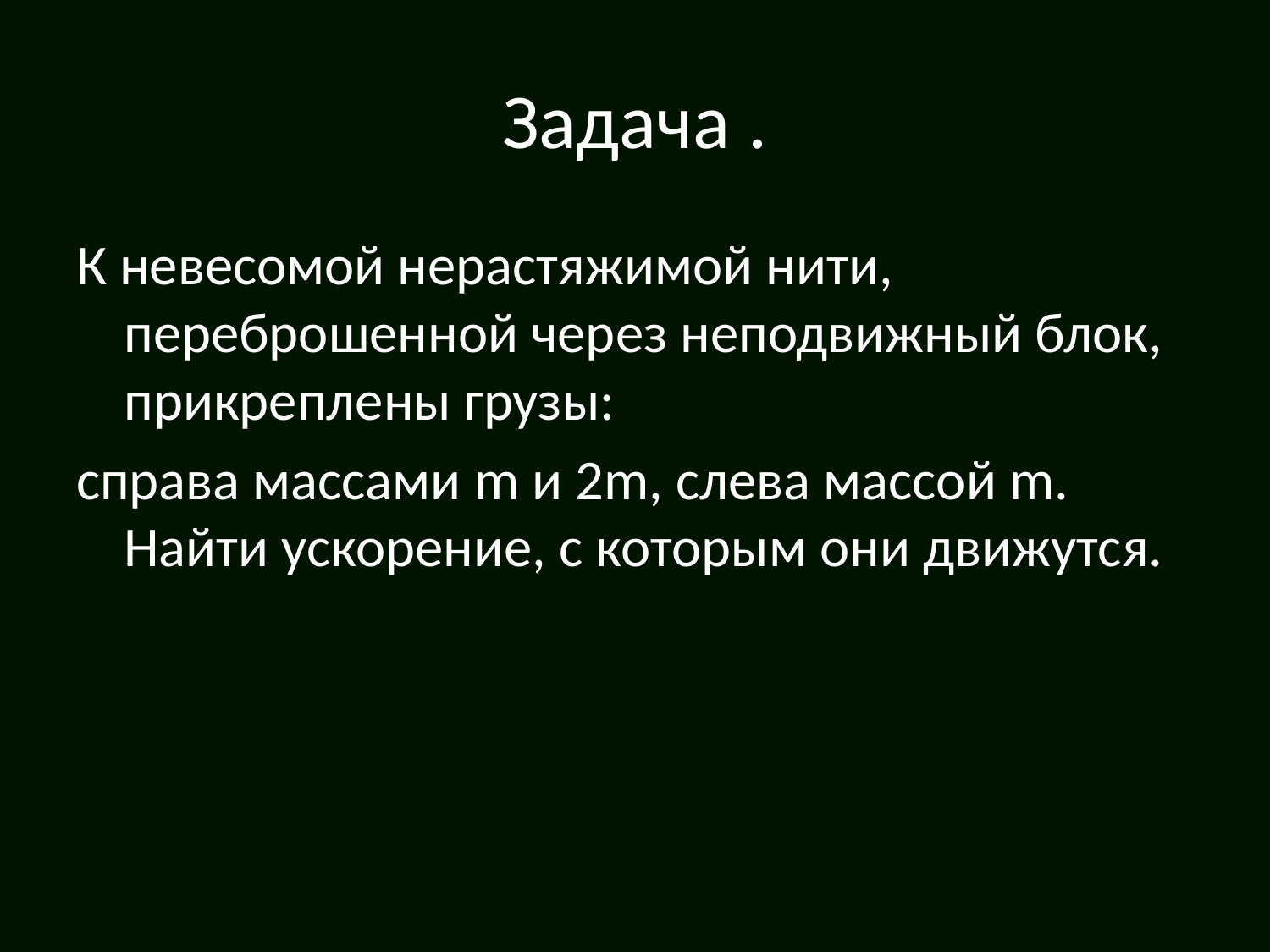

# Задача .
К невесомой нерастяжимой нити, переброшенной через неподвижный блок, прикреплены грузы:
справа массами m и 2m, слева массой m.  Найти ускорение, с которым они движутся.